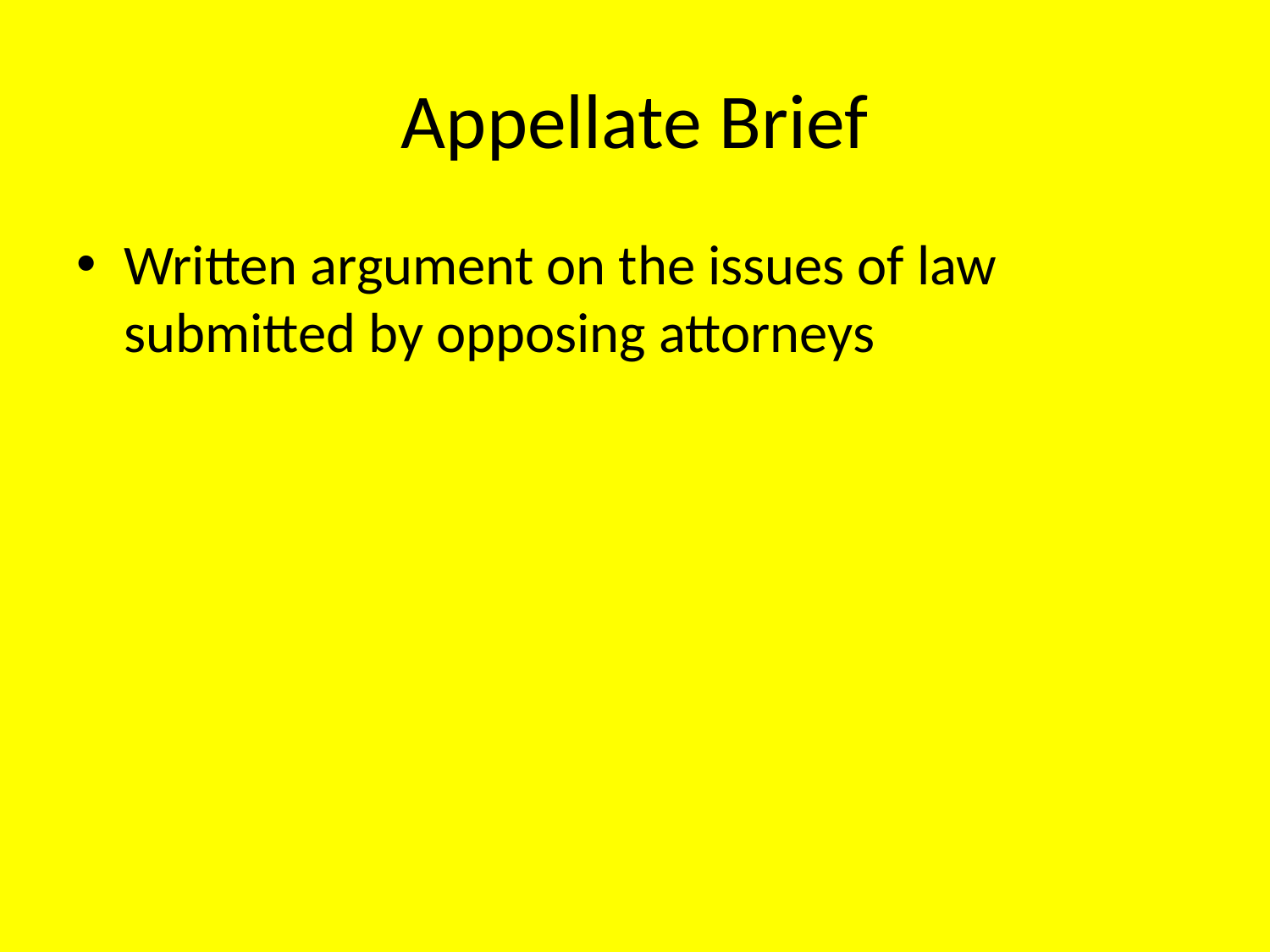

# Appellate Brief
Written argument on the issues of law submitted by opposing attorneys